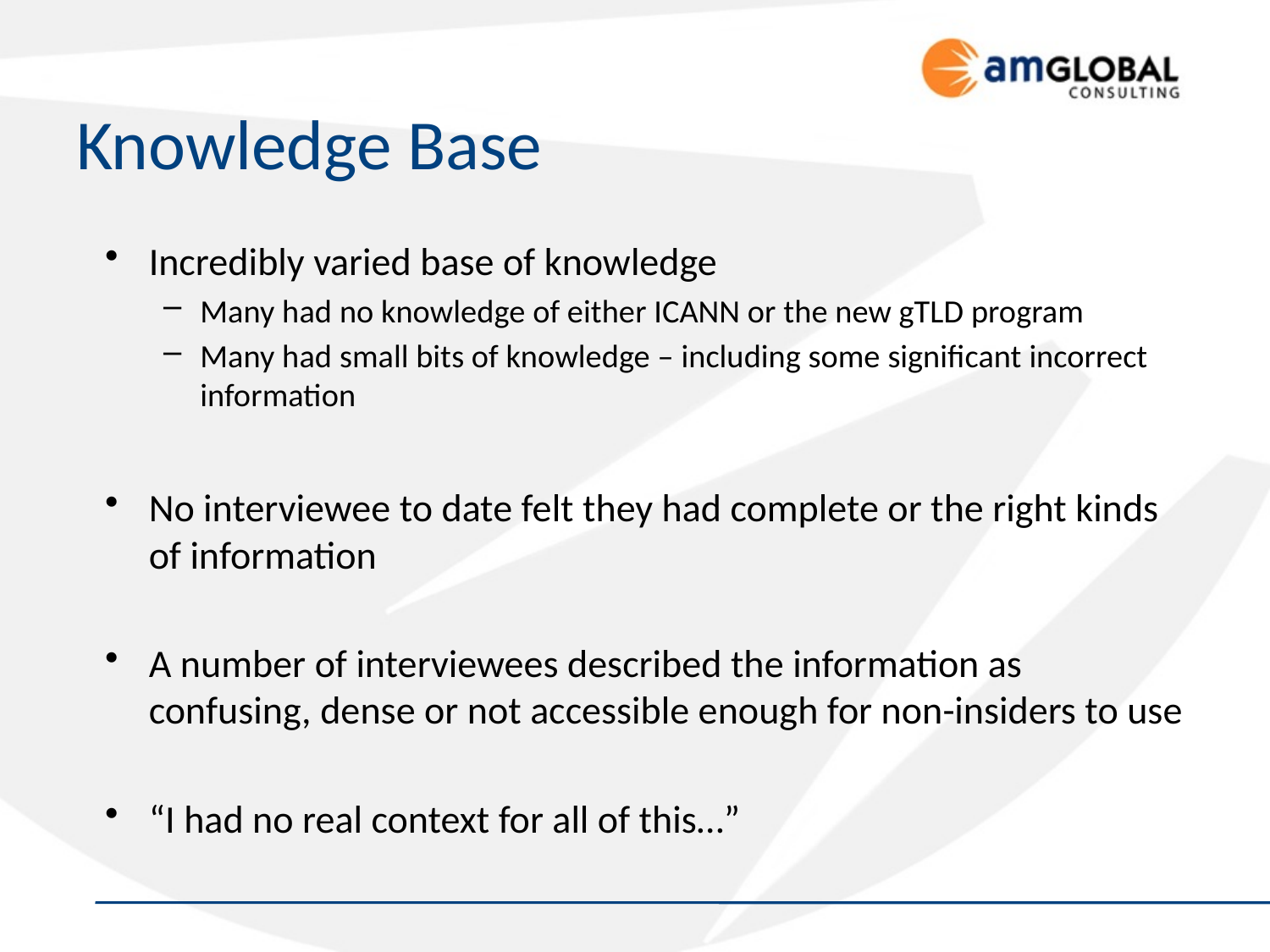

# Knowledge Base

Incredibly varied base of knowledge
Many had no knowledge of either ICANN or the new gTLD program
Many had small bits of knowledge – including some significant incorrect information

No interviewee to date felt they had complete or the right kinds of information

A number of interviewees described the information as confusing, dense or not accessible enough for non-insiders to use

“I had no real context for all of this…”